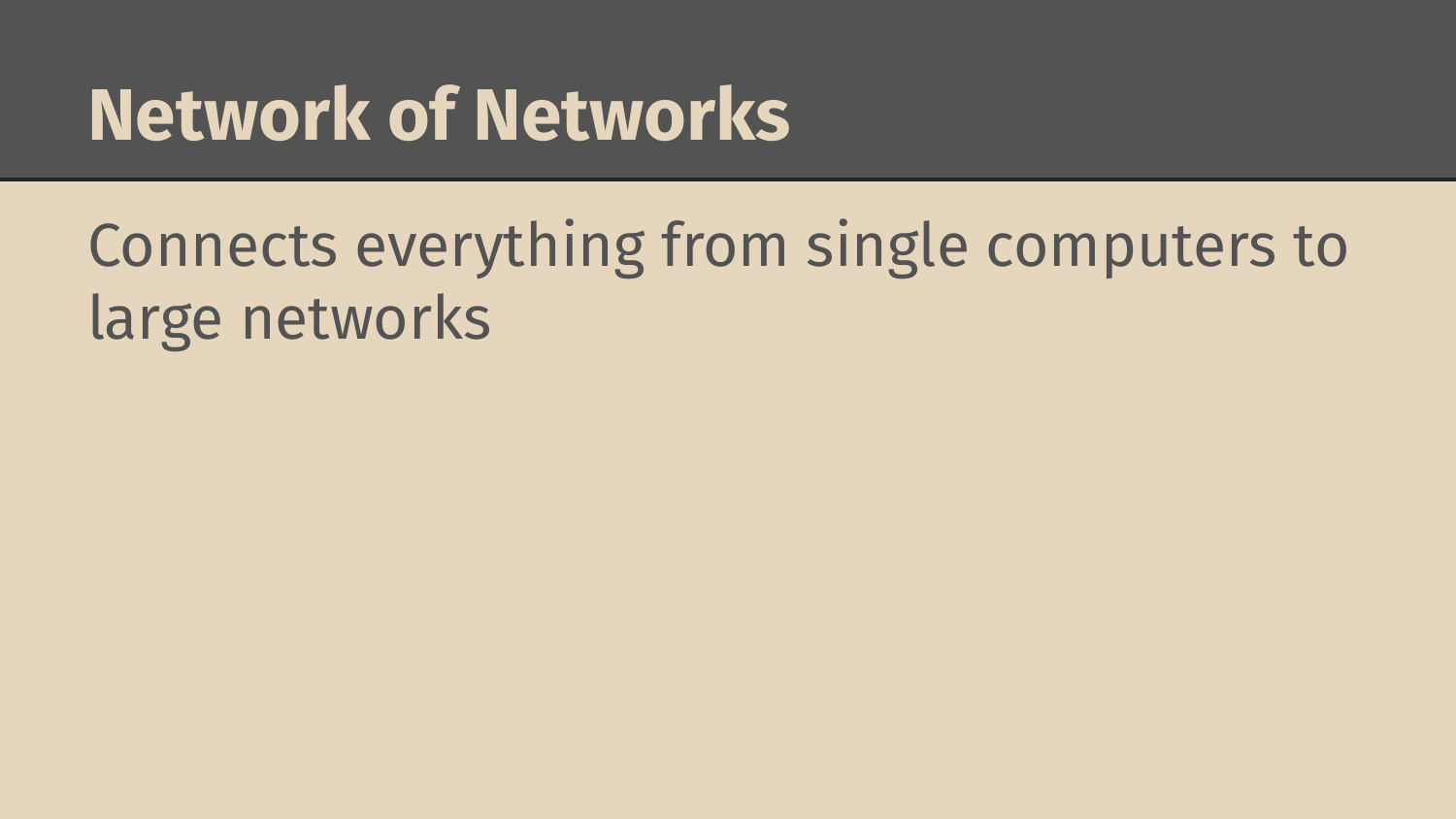

# Network of Networks
Connects everything from single computers to large networks